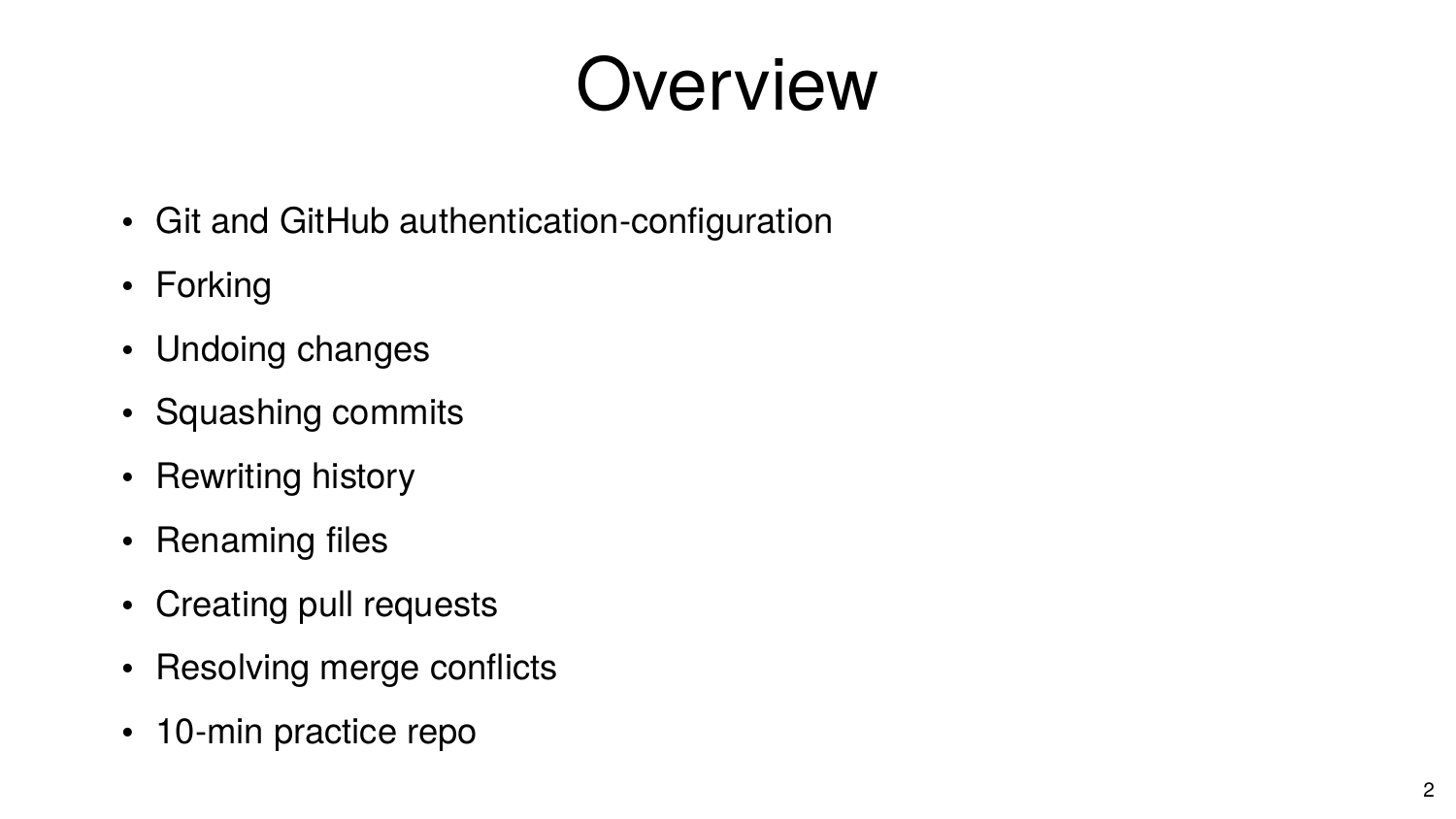

# Overview
Git and GitHub authentication-configuration
Forking
Undoing changes
Squashing commits
Rewriting history
Renaming files
Creating pull requests
Resolving merge conflicts
10-min practice repo
2